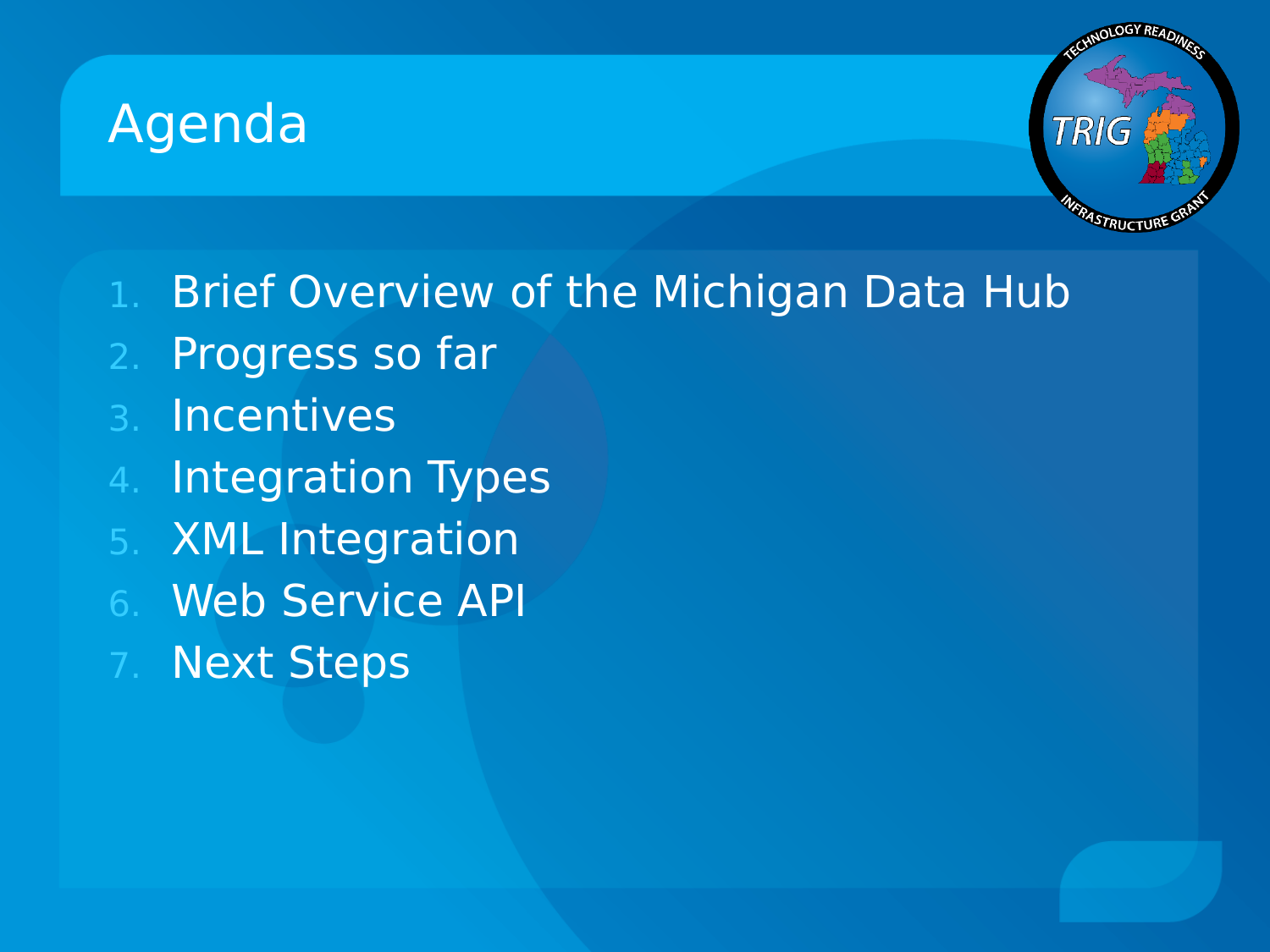

# Agenda
Brief Overview of the Michigan Data Hub
Progress so far
Incentives
Integration Types
XML Integration
Web Service API
Next Steps